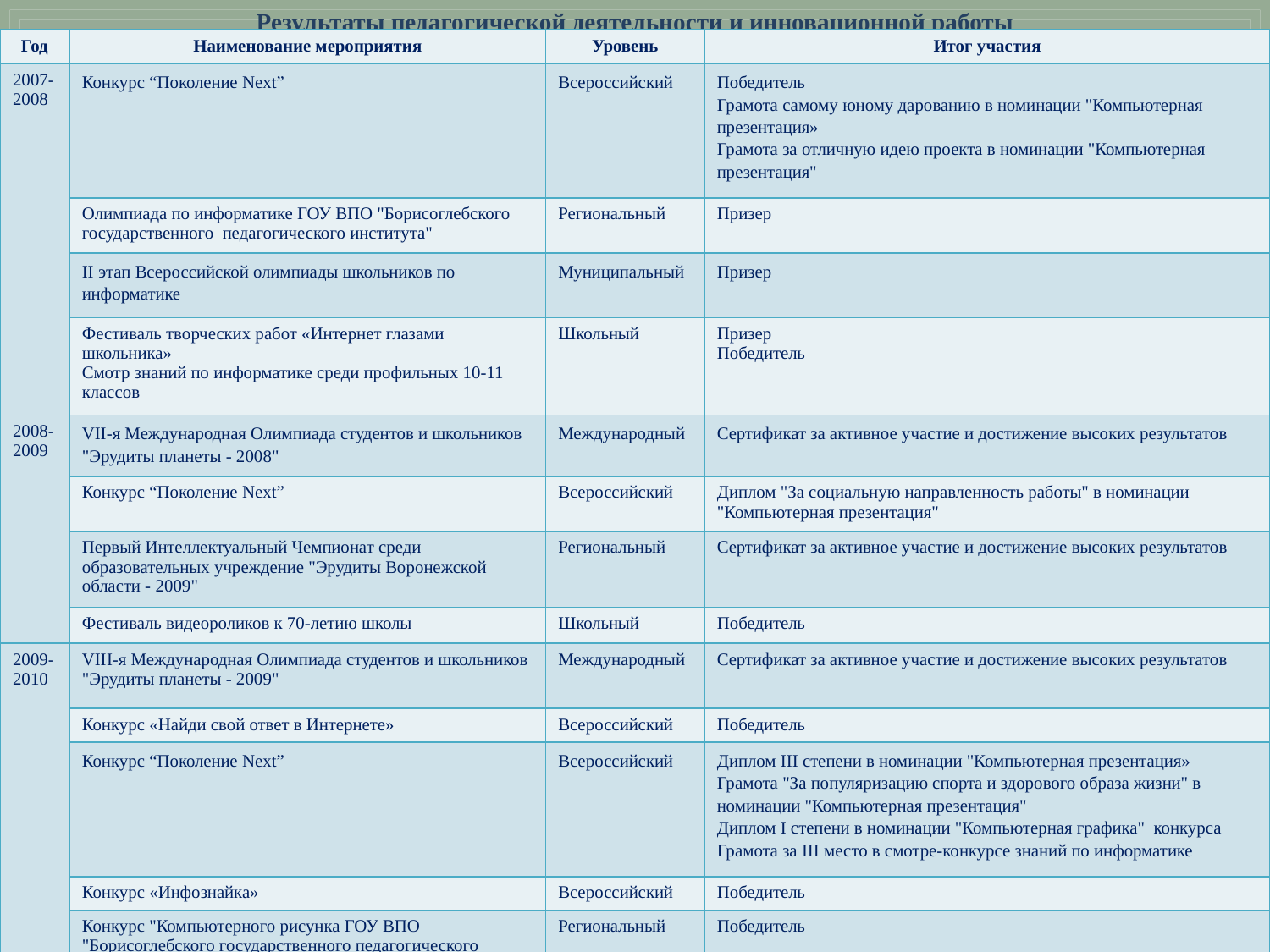

Результаты педагогической деятельности и инновационной работы
| Год | Наименование мероприятия | Уровень | Итог участия |
| --- | --- | --- | --- |
| 2007-2008 | Конкурс “Поколение Next” | Всероссийский | Победитель Грамота самому юному дарованию в номинации "Компьютерная презентация» Грамота за отличную идею проекта в номинации "Компьютерная презентация" |
|  | Олимпиада по информатике ГОУ ВПО "Борисоглебского государственного педагогического института" | Региональный | Призер |
|  | II этап Всероссийской олимпиады школьников по информатике | Муниципальный | Призер |
|  | Фестиваль творческих работ «Интернет глазами школьника» Смотр знаний по информатике среди профильных 10-11 классов | Школьный | Призер Победитель |
| 2008-2009 | VII-я Международная Олимпиада студентов и школьников "Эрудиты планеты - 2008" | Международный | Сертификат за активное участие и достижение высоких результатов |
|  | Конкурс “Поколение Next” | Всероссийский | Диплом "За социальную направленность работы" в номинации "Компьютерная презентация" |
|  | Первый Интеллектуальный Чемпионат среди образовательных учреждение "Эрудиты Воронежской области - 2009" | Региональный | Сертификат за активное участие и достижение высоких результатов |
|  | Фестиваль видеороликов к 70-летию школы | Школьный | Победитель |
| 2009-2010 | VIII-я Международная Олимпиада студентов и школьников "Эрудиты планеты - 2009" | Международный | Сертификат за активное участие и достижение высоких результатов |
|  | Конкурс «Найди свой ответ в Интернете» | Всероссийский | Победитель |
|  | Конкурс “Поколение Next” | Всероссийский | Диплом III степени в номинации "Компьютерная презентация» Грамота "За популяризацию спорта и здорового образа жизни" в номинации "Компьютерная презентация" Диплом I степени в номинации "Компьютерная графика"  конкурса Грамота за III место в смотре-конкурсе знаний по информатике |
|  | Конкурс «Инфознайка» | Всероссийский | Победитель |
|  | Конкурс "Компьютерного рисунка ГОУ ВПО "Борисоглебского государственного педагогического института" | Региональный | Победитель |